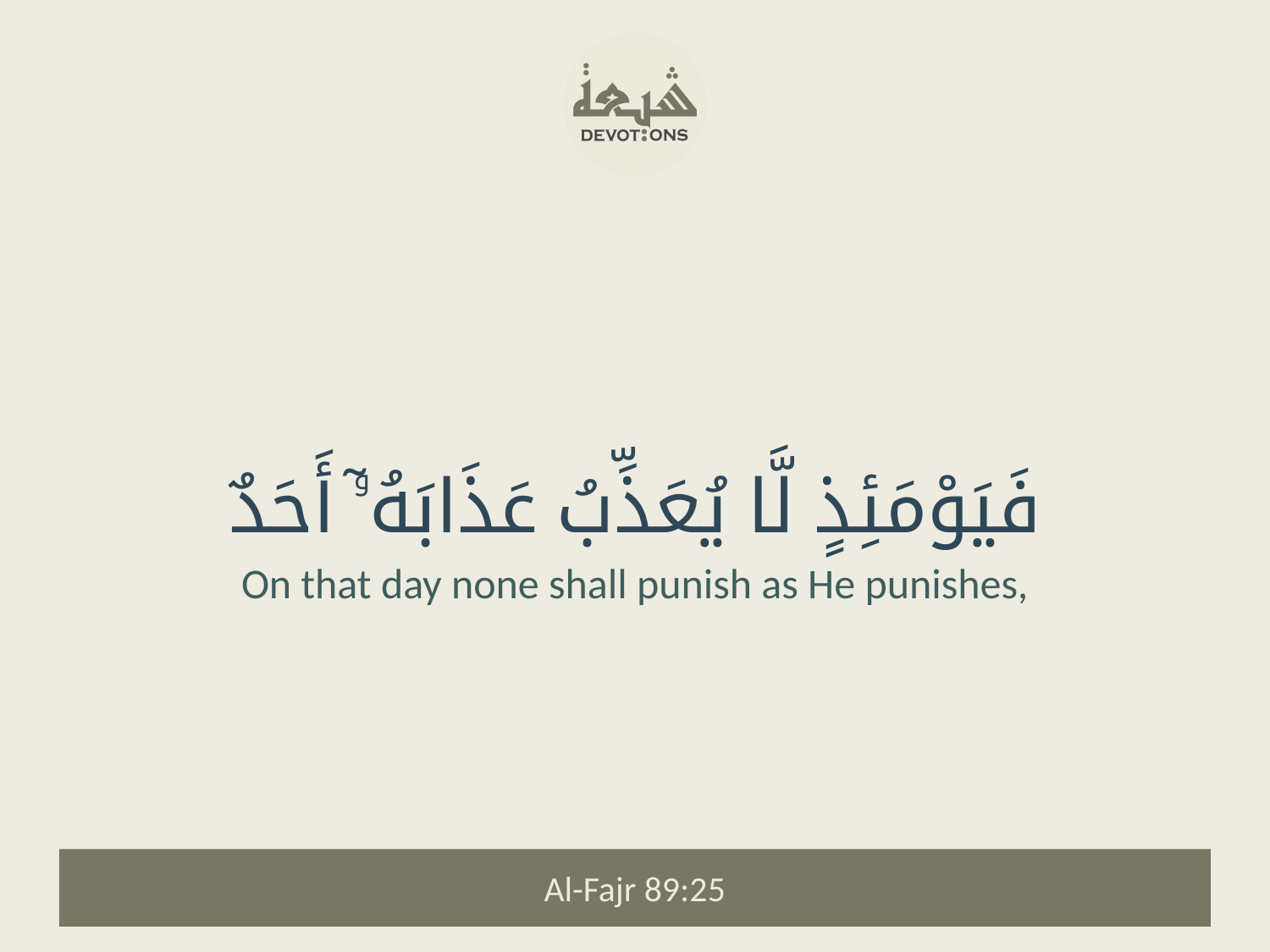

فَيَوْمَئِذٍ لَّا يُعَذِّبُ عَذَابَهُۥٓ أَحَدٌ
On that day none shall punish as He punishes,
Al-Fajr 89:25